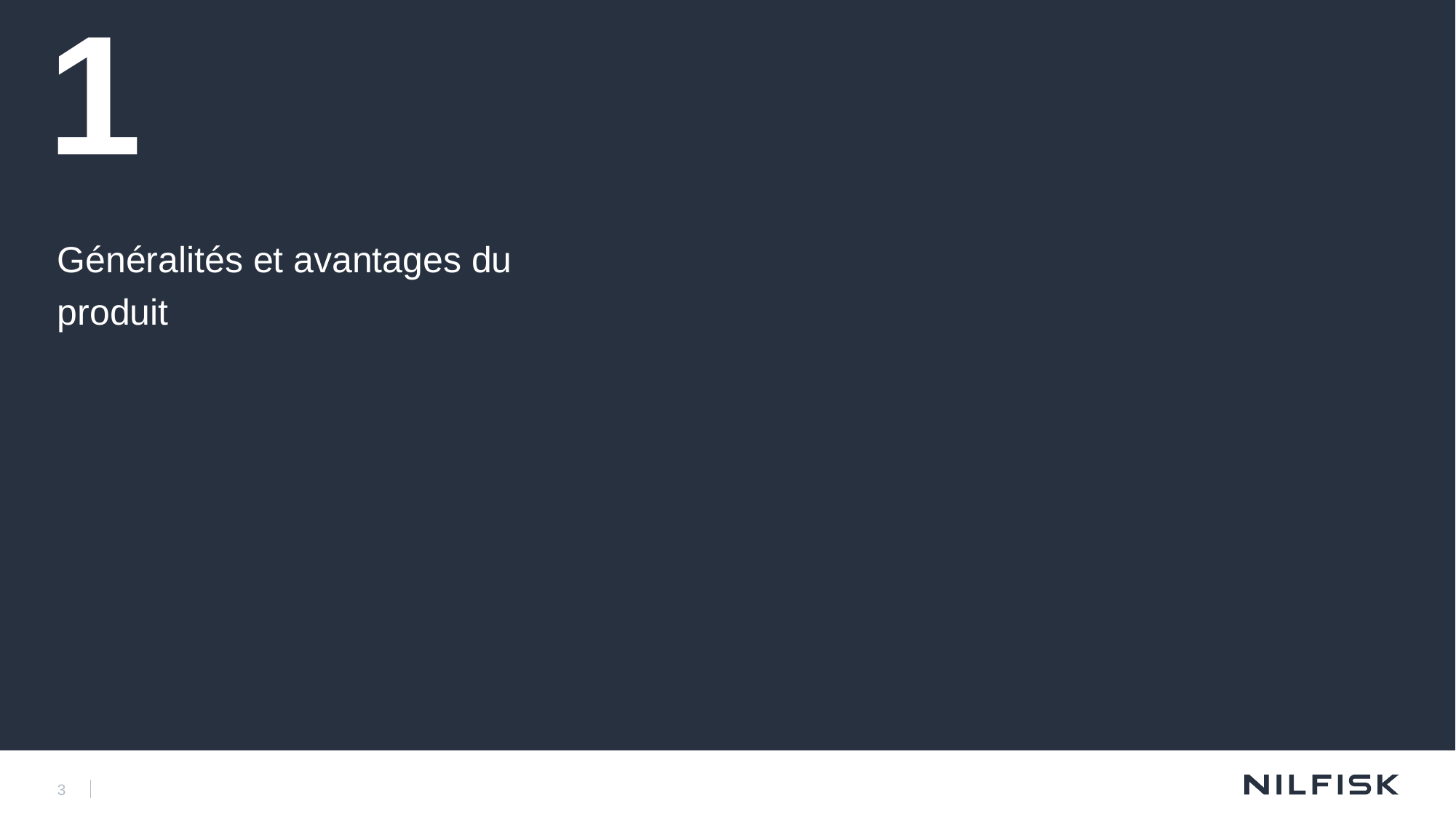

# 1
Généralités et avantages du produit
3